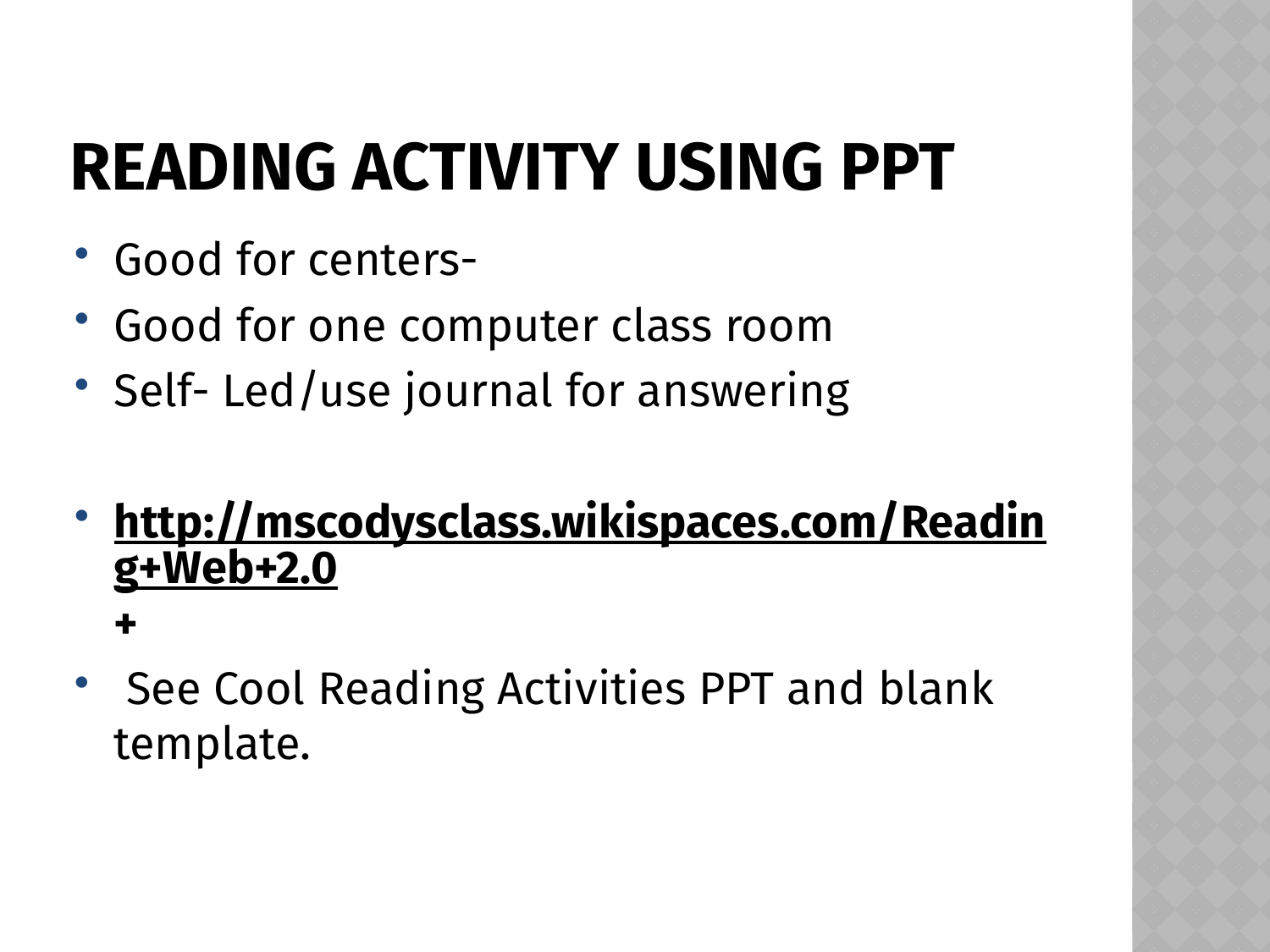

# Reading Activity Using PPT
Good for centers-
Good for one computer class room
Self- Led/use journal for answering

http://mscodysclass.wikispaces.com/Reading+Web+2.0+
 See Cool Reading Activities PPT and blank template.